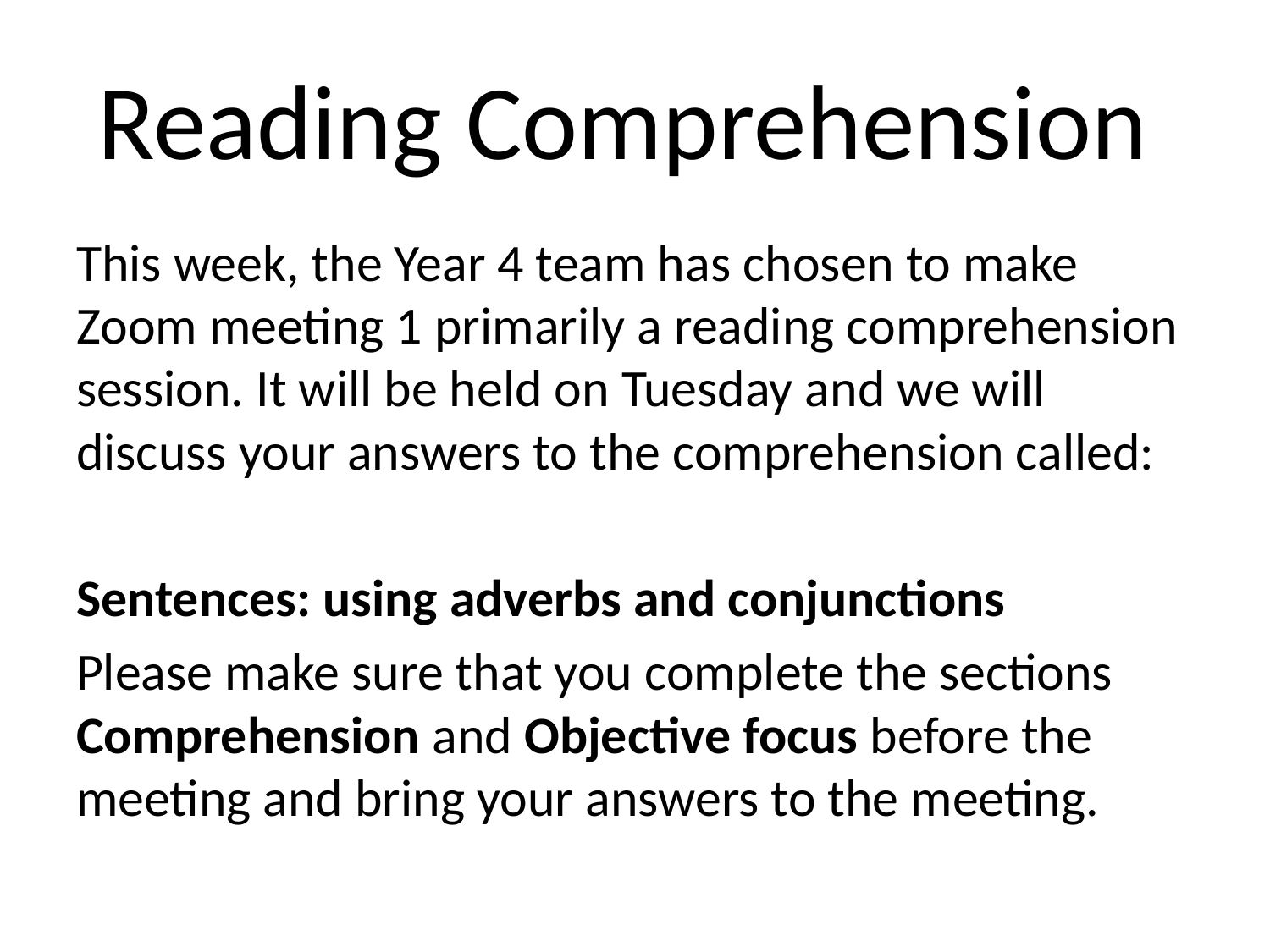

# Reading Comprehension
This week, the Year 4 team has chosen to make Zoom meeting 1 primarily a reading comprehension session. It will be held on Tuesday and we will discuss your answers to the comprehension called:

Sentences: using adverbs and conjunctions
Please make sure that you complete the sections Comprehension and Objective focus before the meeting and bring your answers to the meeting.